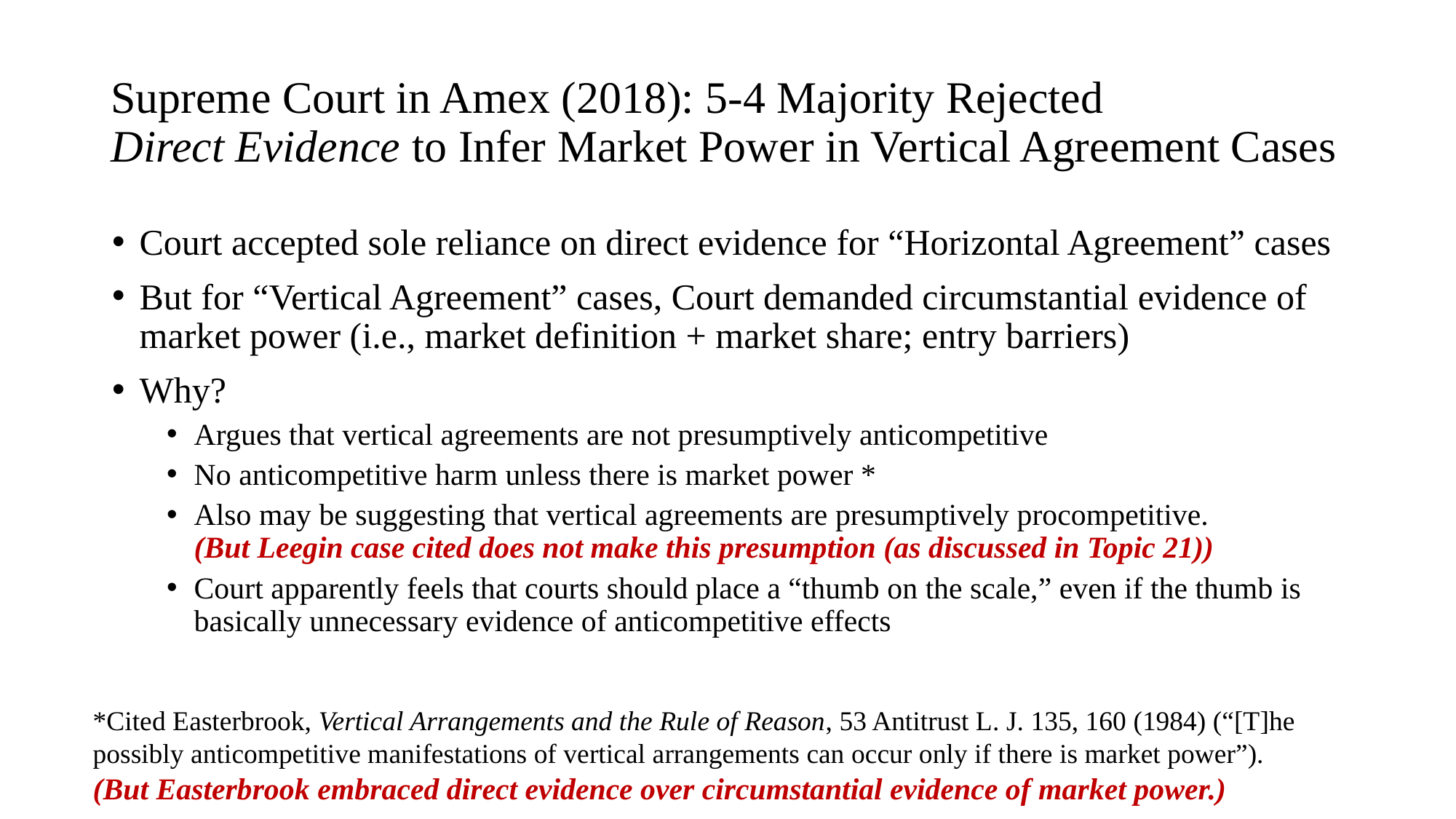

# Supreme Court in Amex (2018): 5-4 Majority Rejected Direct Evidence to Infer Market Power in Vertical Agreement Cases
Court accepted sole reliance on direct evidence for “Horizontal Agreement” cases
But for “Vertical Agreement” cases, Court demanded circumstantial evidence of market power (i.e., market definition + market share; entry barriers)
Why?
Argues that vertical agreements are not presumptively anticompetitive
No anticompetitive harm unless there is market power *
Also may be suggesting that vertical agreements are presumptively procompetitive.
(But Leegin case cited does not make this presumption (as discussed in Topic 21))
Court apparently feels that courts should place a “thumb on the scale,” even if the thumb is basically unnecessary evidence of anticompetitive effects
*Cited Easterbrook, Vertical Arrangements and the Rule of Reason, 53 Antitrust L. J. 135, 160 (1984) (“[T]he possibly anticompetitive manifestations of vertical arrangements can occur only if there is market power”).
(But Easterbrook embraced direct evidence over circumstantial evidence of market power.)